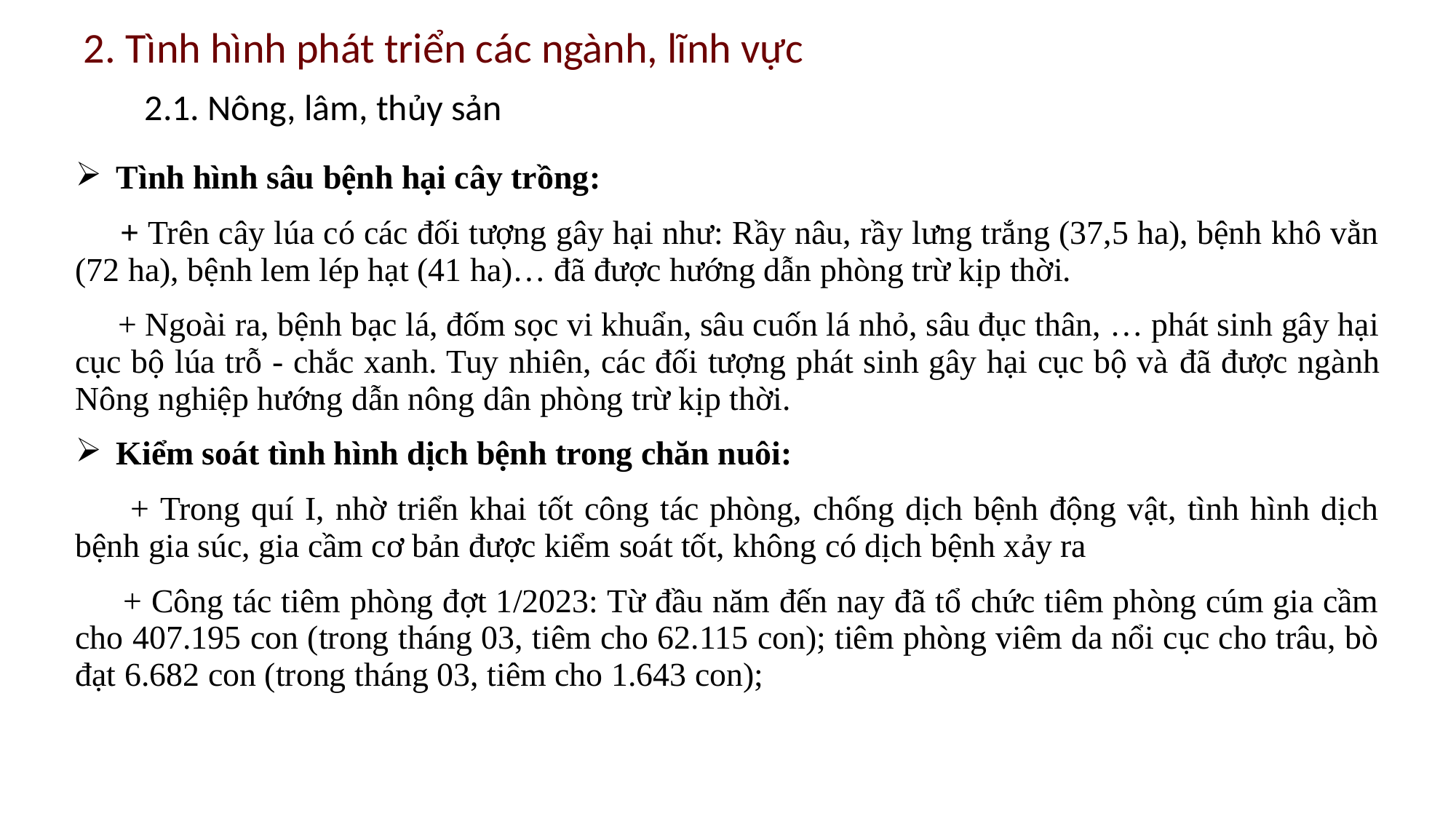

2. Tình hình phát triển các ngành, lĩnh vực
2.1. Nông, lâm, thủy sản
| Tình hình sâu bệnh hại cây trồng: + Trên cây lúa có các đối tượng gây hại như: Rầy nâu, rầy lưng trắng (37,5 ha), bệnh khô vằn (72 ha), bệnh lem lép hạt (41 ha)… đã được hướng dẫn phòng trừ kịp thời. + Ngoài ra, bệnh bạc lá, đốm sọc vi khuẩn, sâu cuốn lá nhỏ, sâu đục thân, … phát sinh gây hại cục bộ lúa trỗ - chắc xanh. Tuy nhiên, các đối tượng phát sinh gây hại cục bộ và đã được ngành Nông nghiệp hướng dẫn nông dân phòng trừ kịp thời. Kiểm soát tình hình dịch bệnh trong chăn nuôi: + Trong quí I, nhờ triển khai tốt công tác phòng, chống dịch bệnh động vật, tình hình dịch bệnh gia súc, gia cầm cơ bản được kiểm soát tốt, không có dịch bệnh xảy ra + Công tác tiêm phòng đợt 1/2023: Từ đầu năm đến nay đã tổ chức tiêm phòng cúm gia cầm cho 407.195 con (trong tháng 03, tiêm cho 62.115 con); tiêm phòng viêm da nổi cục cho trâu, bò đạt 6.682 con (trong tháng 03, tiêm cho 1.643 con); |
| --- |